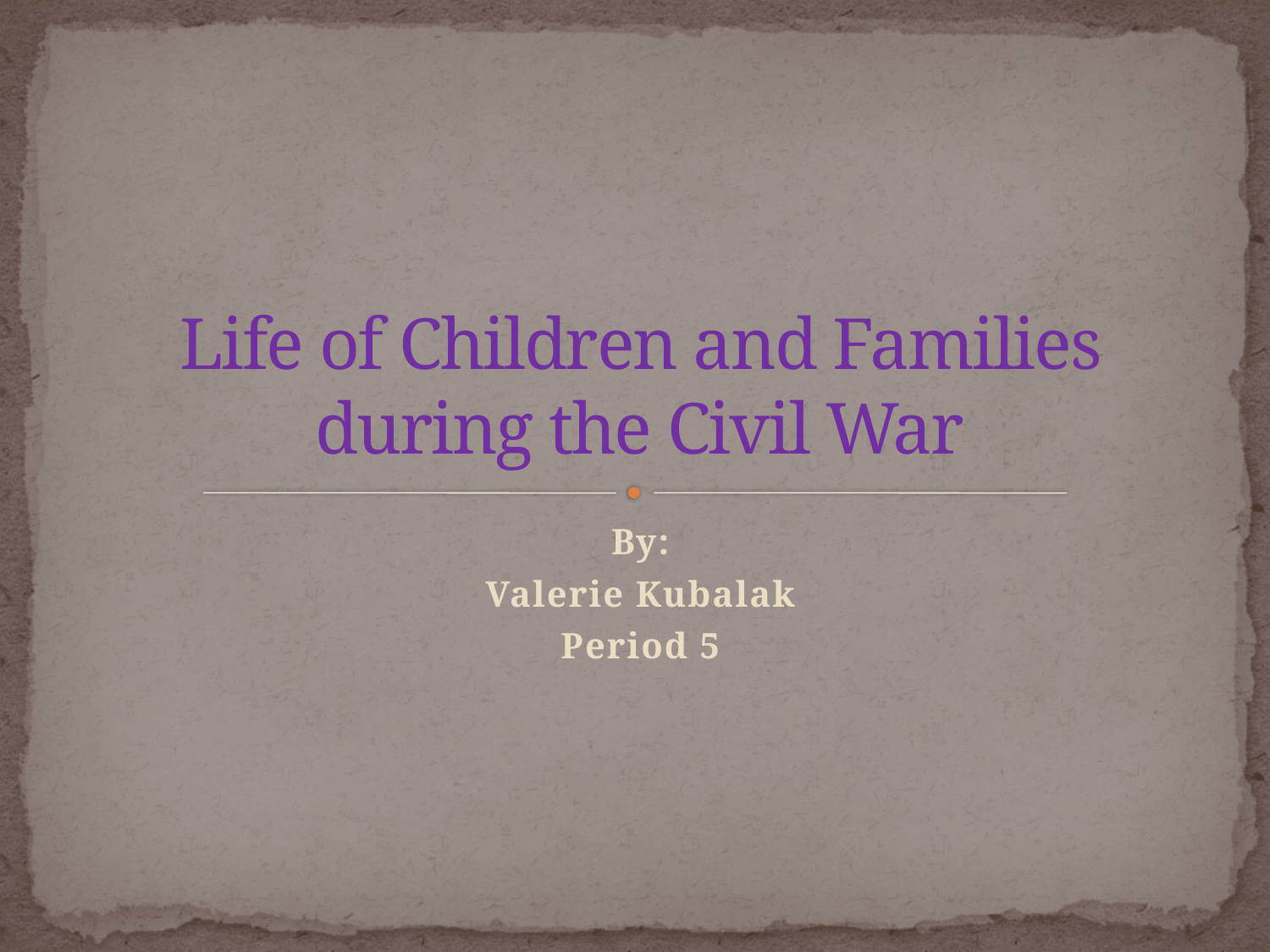

# Life of Children and Families during the Civil War
By:
Valerie Kubalak
Period 5